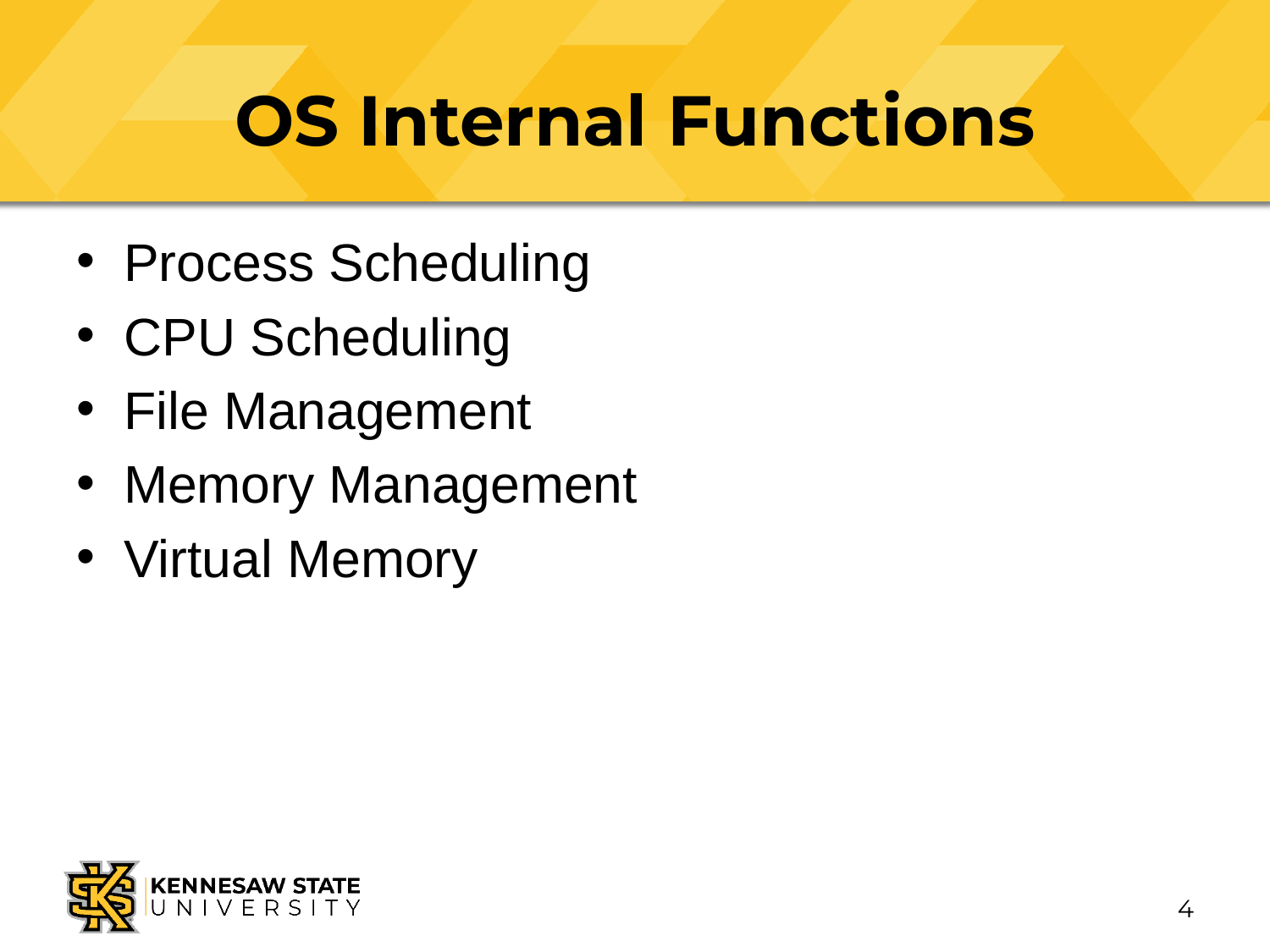

# OS Internal Functions
Process Scheduling
CPU Scheduling
File Management
Memory Management
Virtual Memory

4